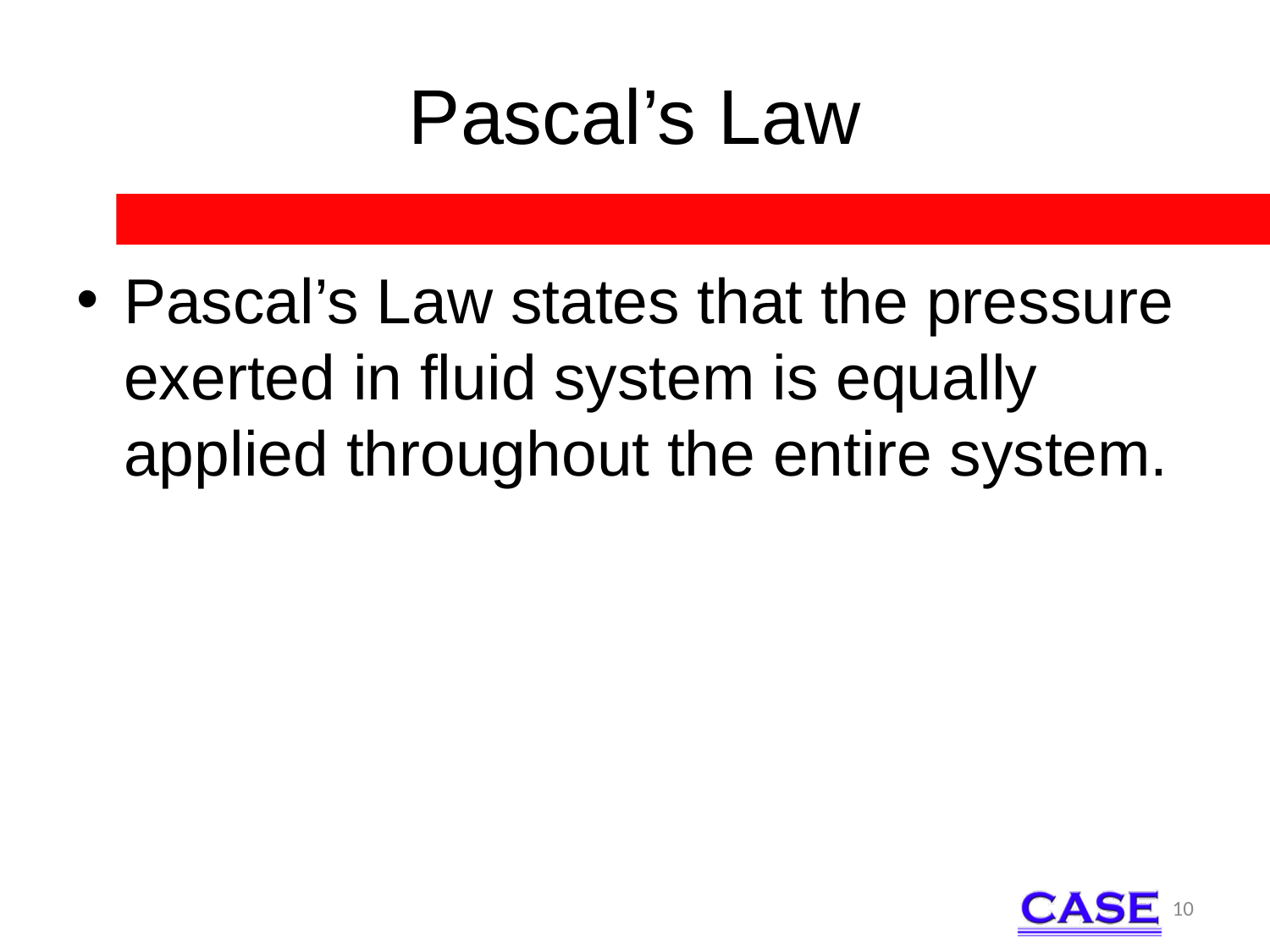

# Pascal’s Law
Pascal’s Law states that the pressure exerted in fluid system is equally applied throughout the entire system.
10